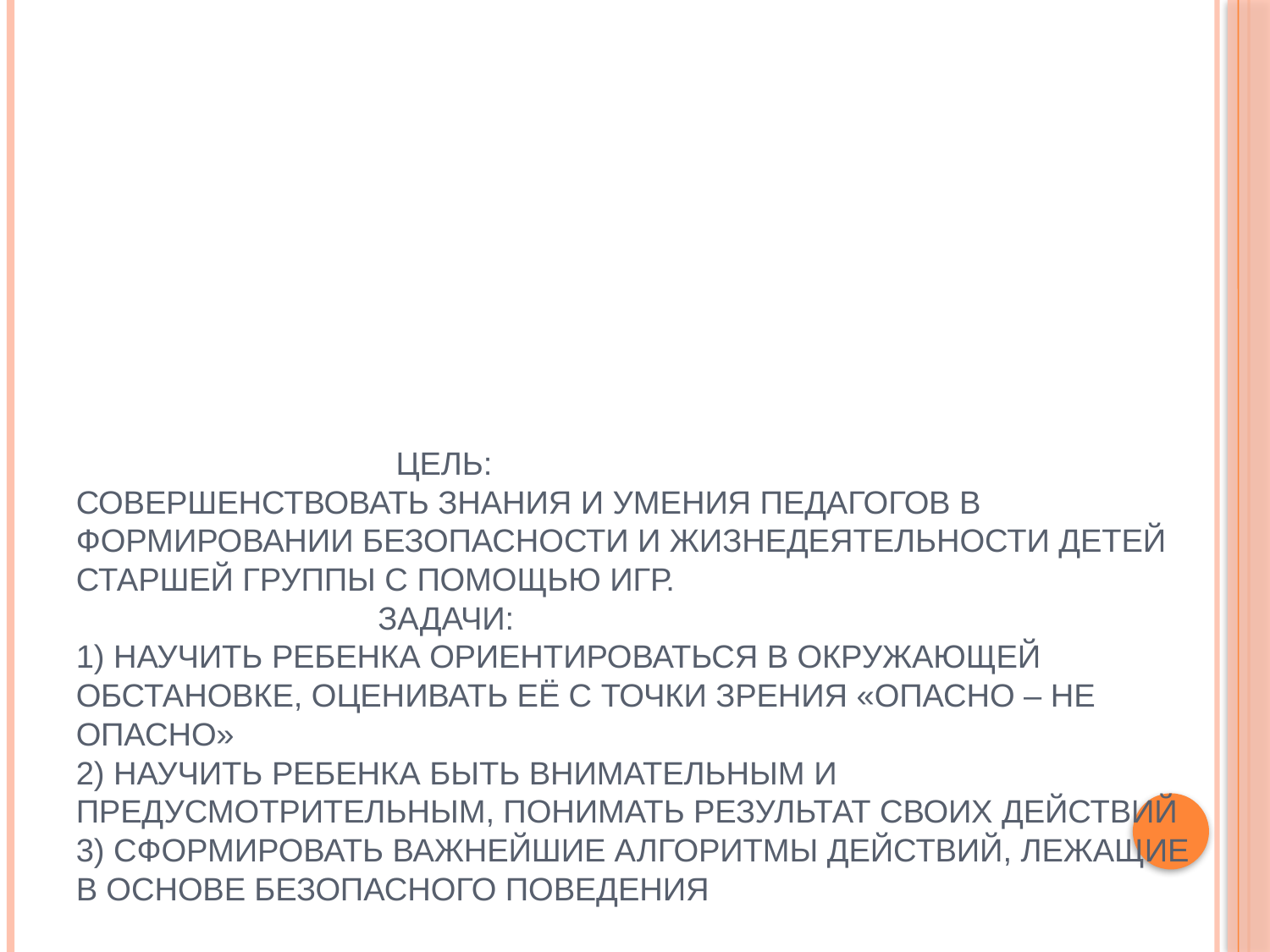

# ЦЕЛЬ: совершенствовать знания и умения педагогов в формировании безопасности и жизнедеятельности детей старшей группы с помощью игр. ЗАДАЧИ: 1) Научить ребенка ориентироваться в окружающей обстановке, оценивать её с точки зрения «Опасно – не опасно» 2) Научить ребенка быть внимательным и предусмотрительным, понимать результат своих действий 3) сформировать важнейшие алгоритмы действий, лежащие в основе безопасного поведения